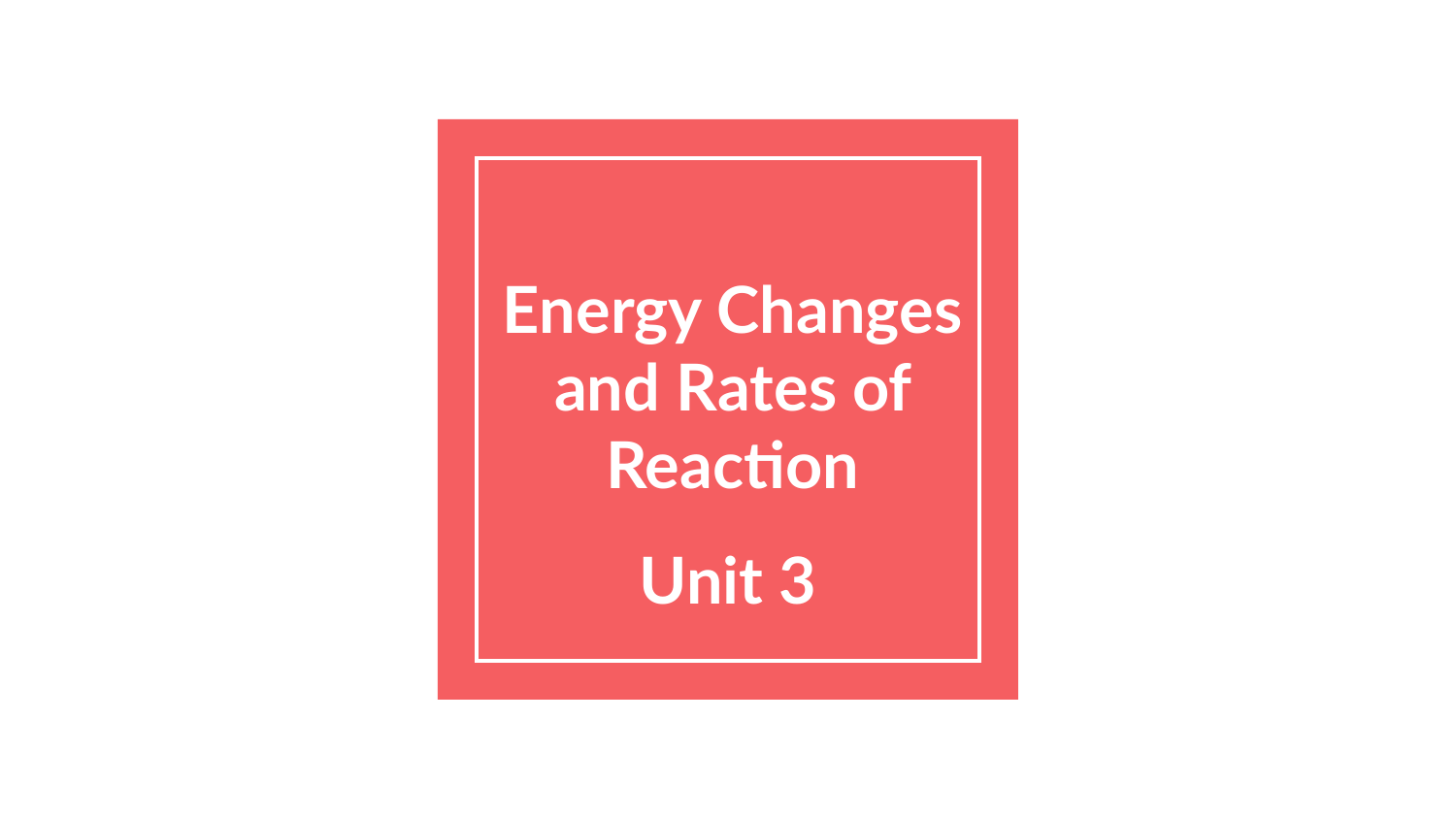

# Energy Changes and Rates of Reaction
Unit 3